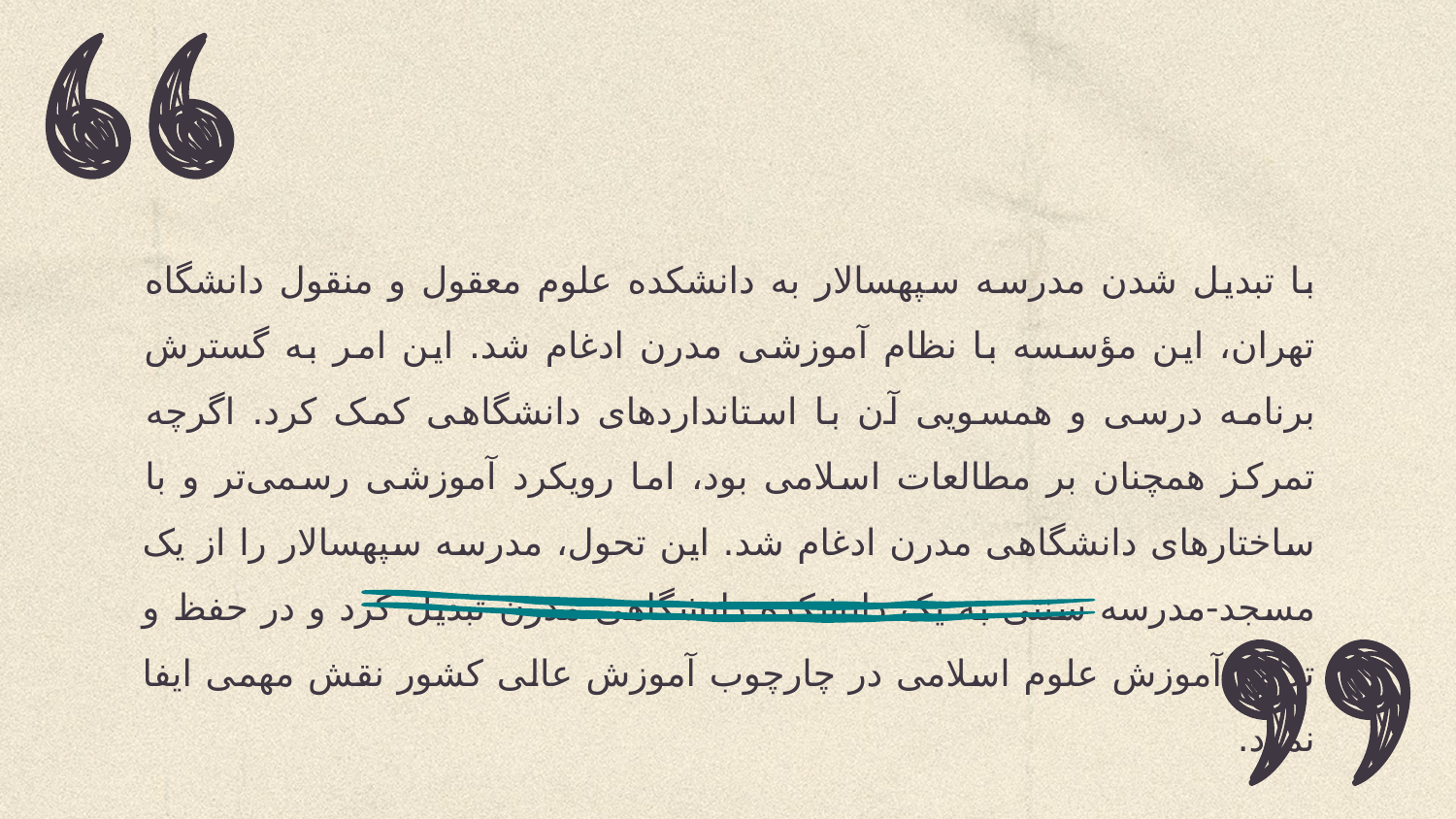

با تبدیل شدن مدرسه سپهسالار به دانشکده علوم معقول و منقول دانشگاه تهران، این مؤسسه با نظام آموزشی مدرن ادغام شد. این امر به گسترش برنامه درسی و همسویی آن با استانداردهای دانشگاهی کمک کرد. اگرچه تمرکز همچنان بر مطالعات اسلامی بود، اما رویکرد آموزشی رسمی‌تر و با ساختارهای دانشگاهی مدرن ادغام شد. این تحول، مدرسه سپهسالار را از یک مسجد-مدرسه سنتی به یک دانشکده دانشگاهی مدرن تبدیل کرد و در حفظ و تداوم آموزش علوم اسلامی در چارچوب آموزش عالی کشور نقش مهمی ایفا نمود.